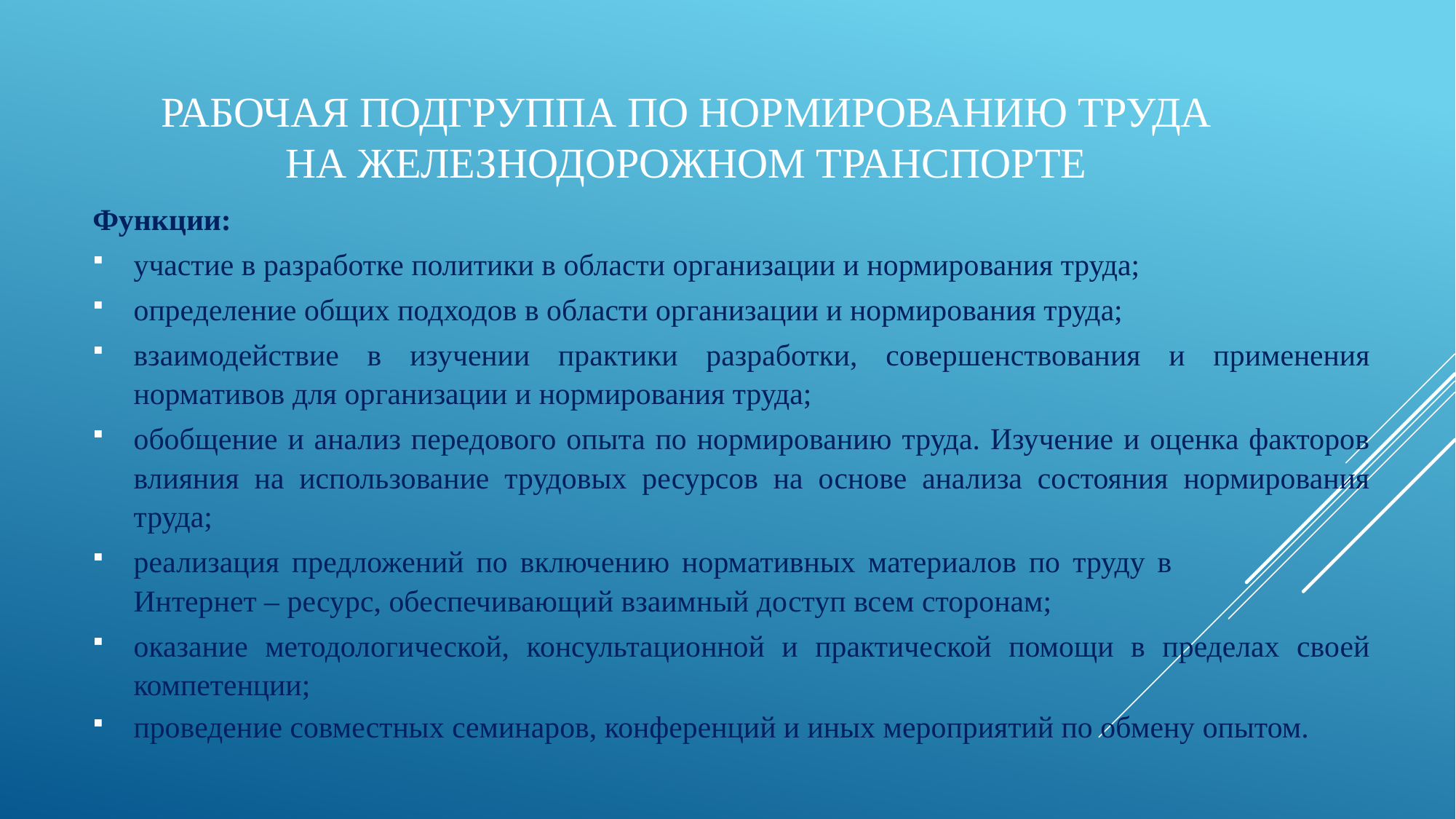

# рабочая подгруппа по нормированию труда на железнодорожном транспорте
Функции:
участие в разработке политики в области организации и нормирования труда;
определение общих подходов в области организации и нормирования труда;
взаимодействие в изучении практики разработки, совершенствования и применения нормативов для организации и нормирования труда;
обобщение и анализ передового опыта по нормированию труда. Изучение и оценка факторов влияния на использование трудовых ресурсов на основе анализа состояния нормирования труда;
реализация предложений по включению нормативных материалов по труду в                 Интернет – ресурс, обеспечивающий взаимный доступ всем сторонам;
оказание методологической, консультационной и практической помощи в пределах своей компетенции;
проведение совместных семинаров, конференций и иных мероприятий по обмену опытом.